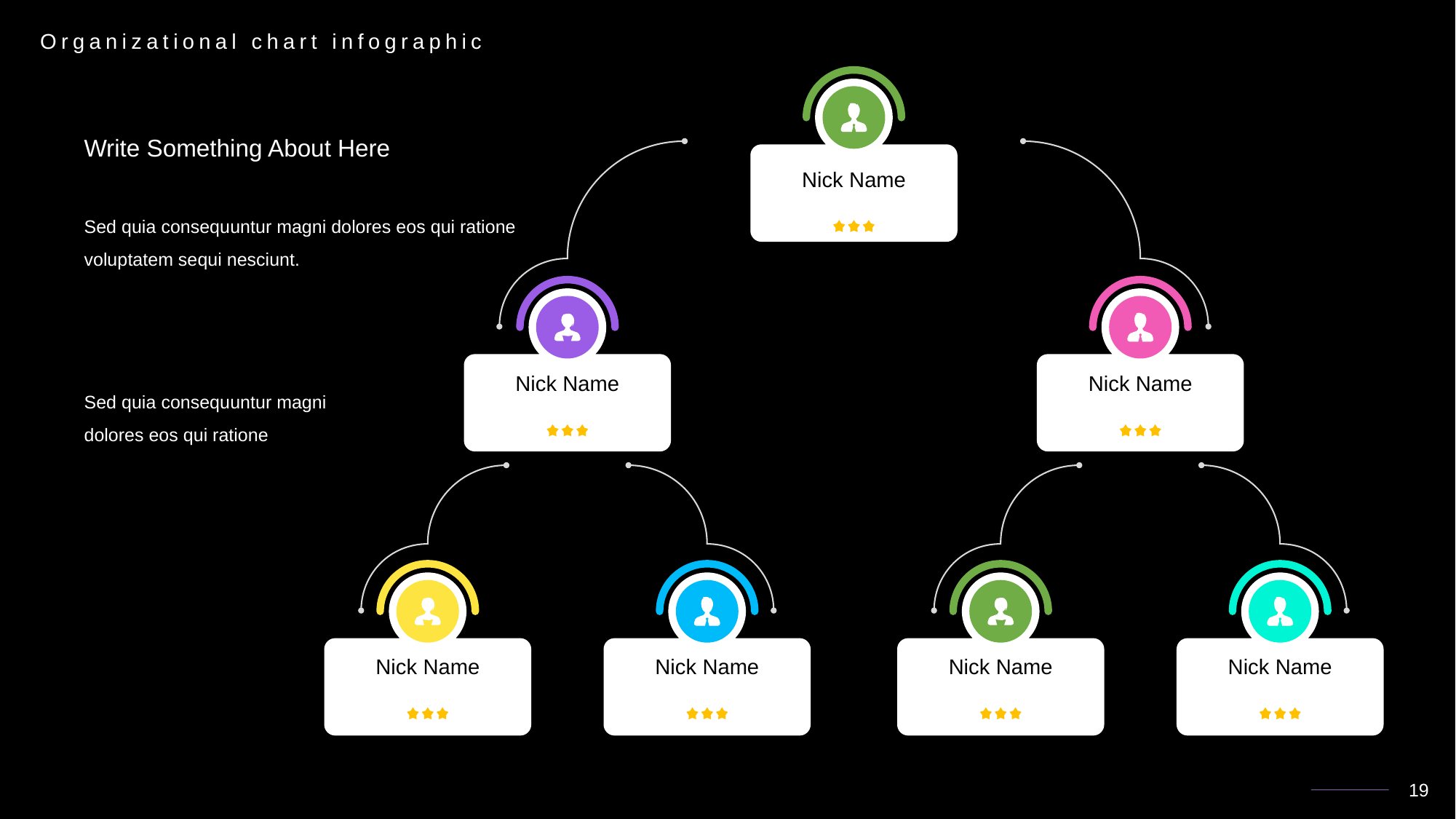

Write Something About Here

Nick Name
Job Position
Sed quia consequuntur magni dolores eos qui ratione voluptatem sequi nesciunt.

Nick Name
Nick Name
Sed quia consequuntur magni dolores eos qui ratione
Job Position
Job Position

Nick Name
Nick Name
Nick Name
Nick Name
Job Position
Job Position
Job Position
Job Position